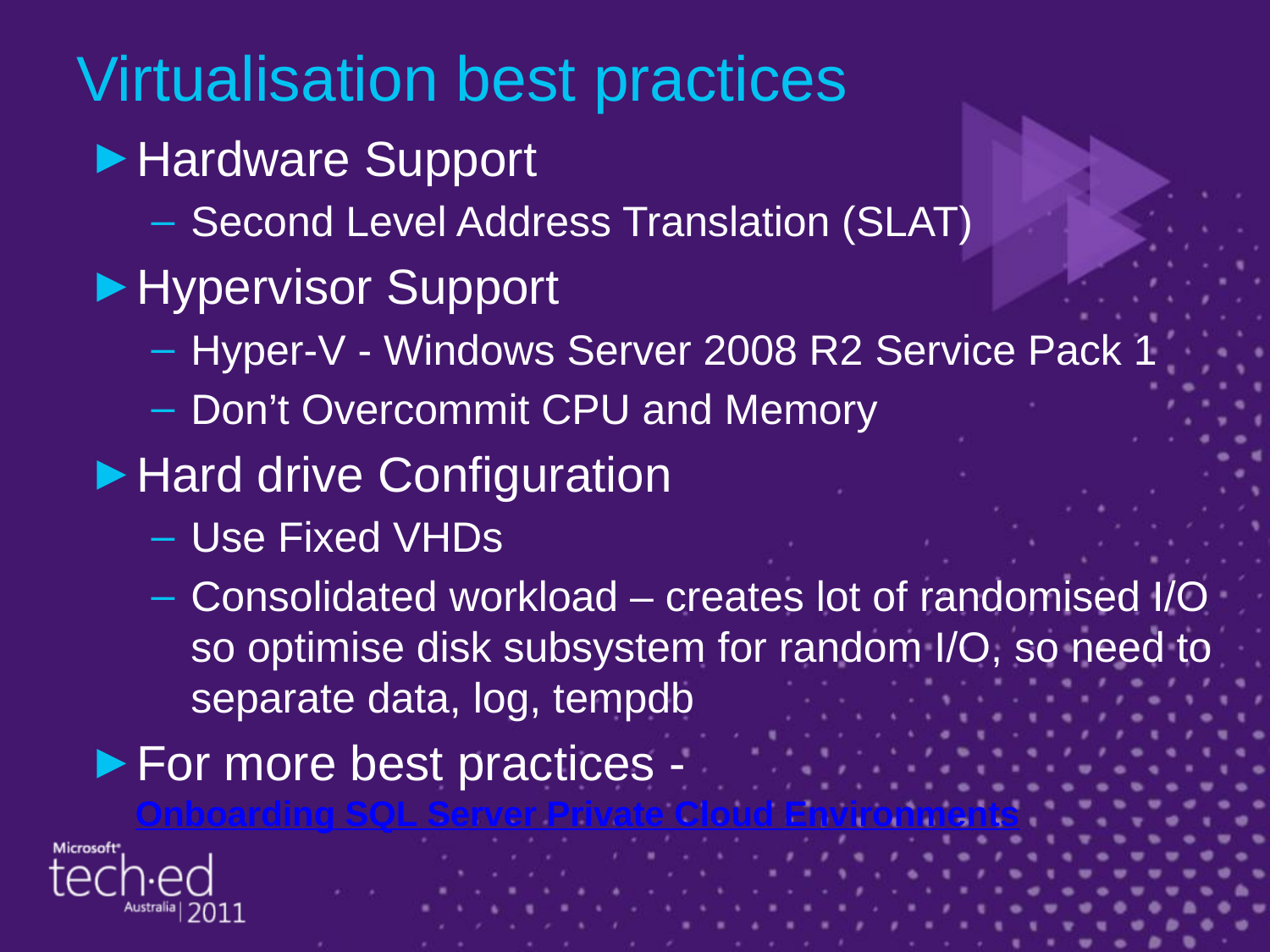

# Virtualisation best practices
Hardware Support
Second Level Address Translation (SLAT)
Hypervisor Support
Hyper-V - Windows Server 2008 R2 Service Pack 1
Don’t Overcommit CPU and Memory
Hard drive Configuration
Use Fixed VHDs
Consolidated workload – creates lot of randomised I/O so optimise disk subsystem for random I/O, so need to separate data, log, tempdb
For more best practices - Onboarding SQL Server Private Cloud Environments